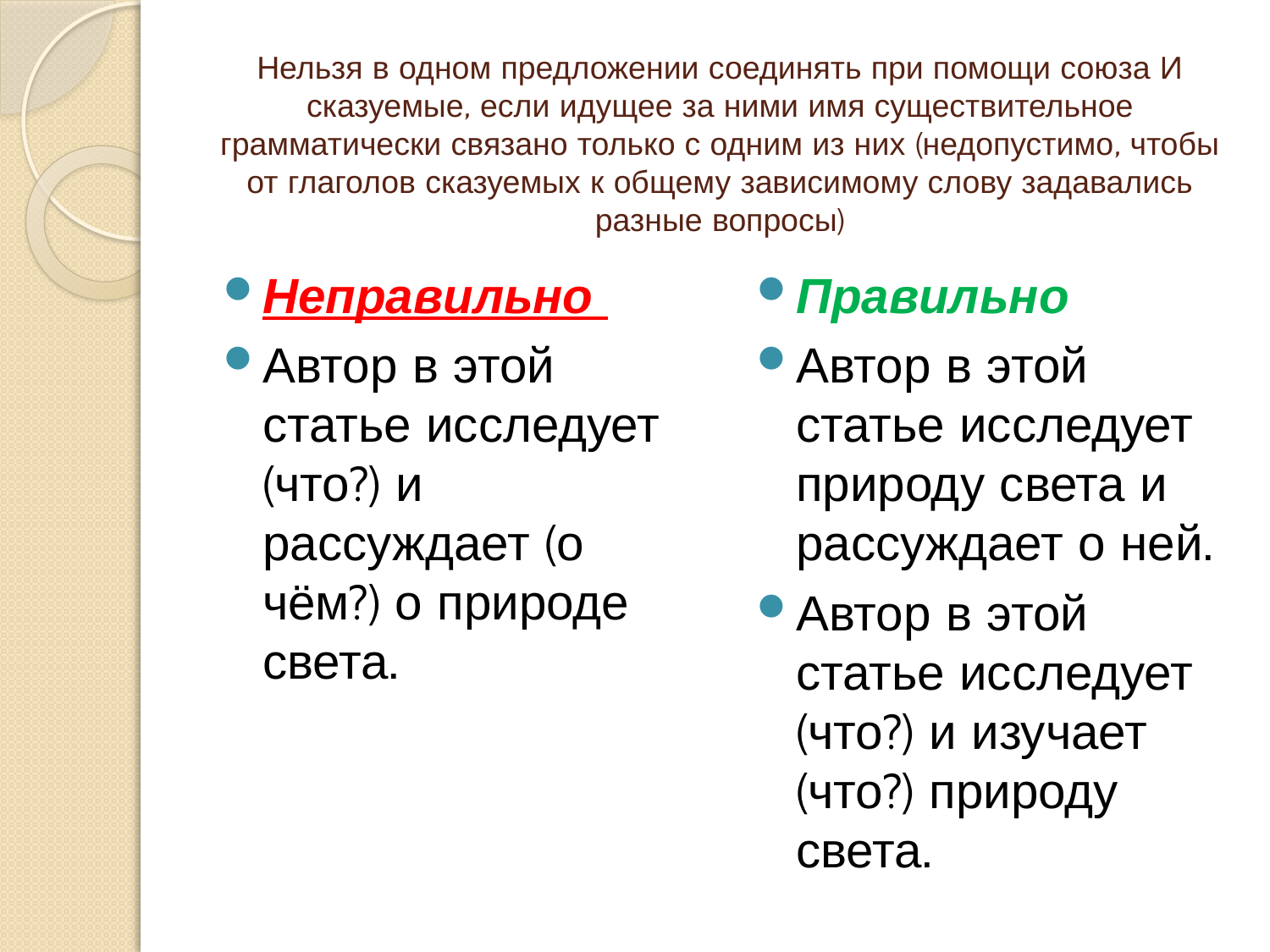

# Нельзя в одном предложении соединять при помощи союза И сказуемые, если идущее за ними имя существительное грамматически связано только с одним из них (недопустимо, чтобы от глаголов сказуемых к общему зависимому слову задавались разные вопросы)
Неправильно
Автор в этой статье исследует (что?) и рассуждает (о чём?) о природе света.
Правильно
Автор в этой статье исследует природу света и рассуждает о ней.
Автор в этой статье исследует (что?) и изучает (что?) природу света.